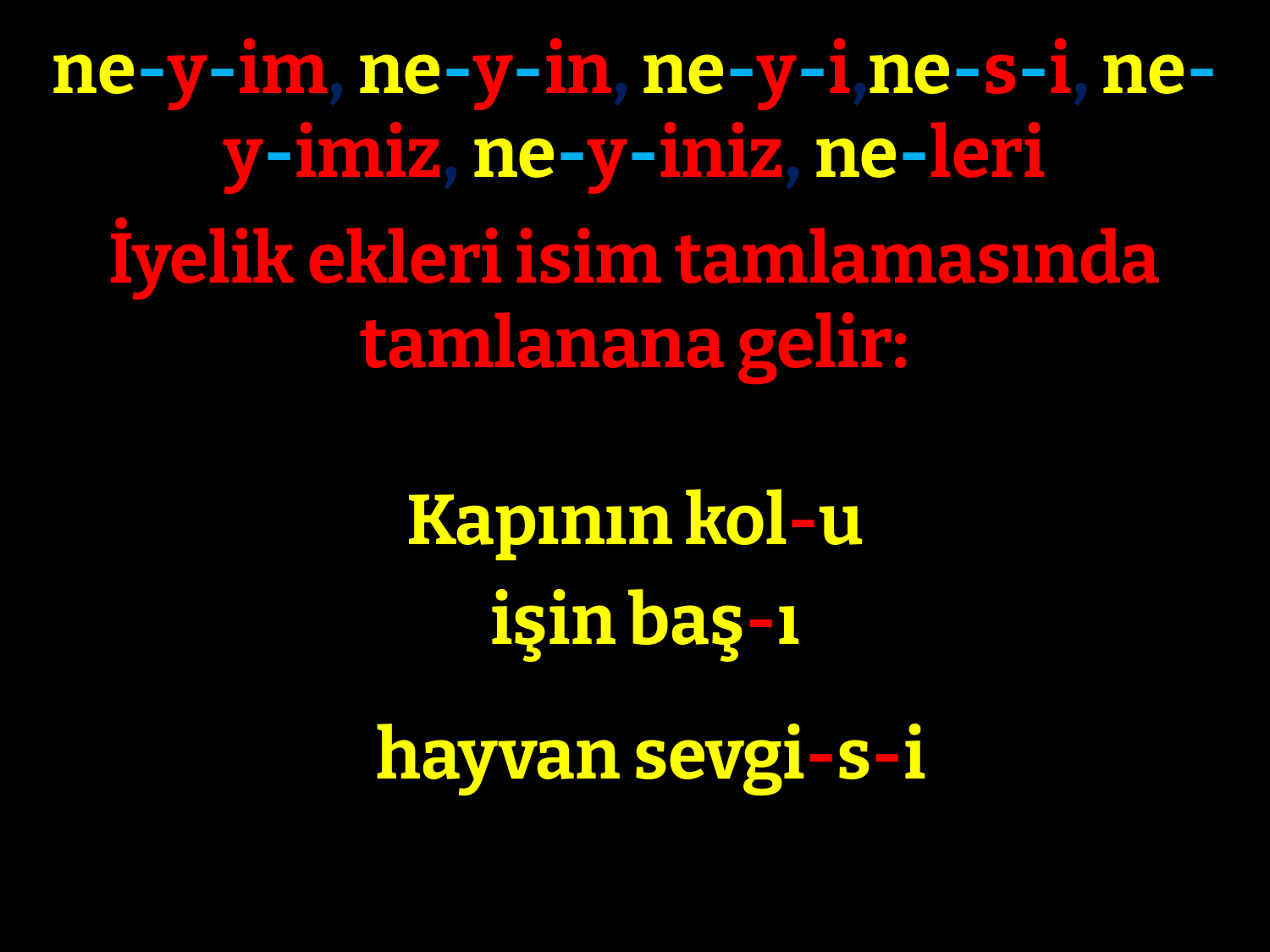

ne-y-im, ne-y-in, ne-y-i,ne-s-i, ne-y-imiz, ne-y-iniz, ne-leri
İyelik ekleri isim tamlamasında tamlanana gelir:
#
Kapının kol-u
işin baş-ı
hayvan sevgi-s-i